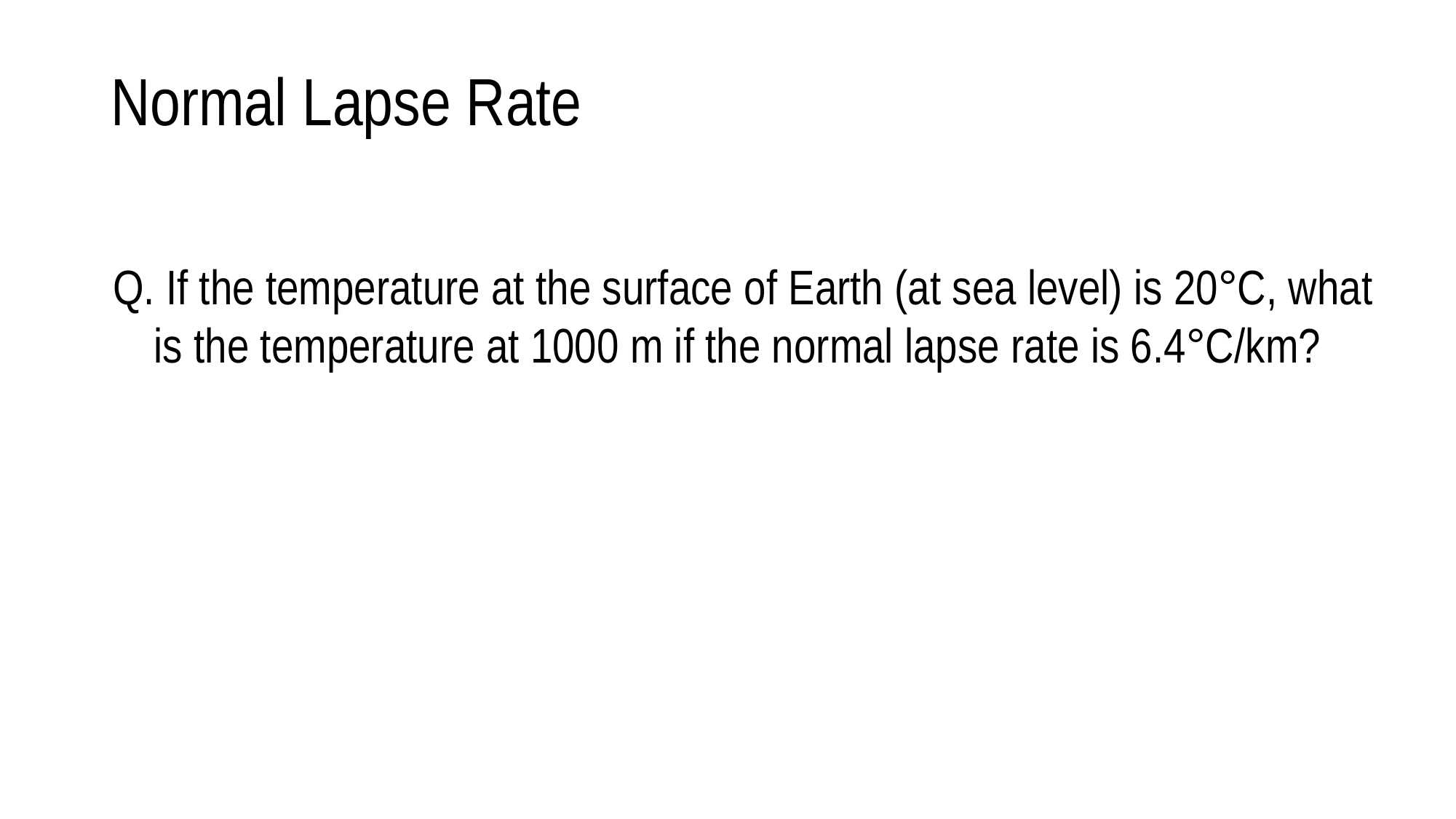

# Normal Lapse Rate

Q. If the temperature at the surface of Earth (at sea level) is 20°C, what is the temperature at 1000 m if the normal lapse rate is 6.4°C/km?